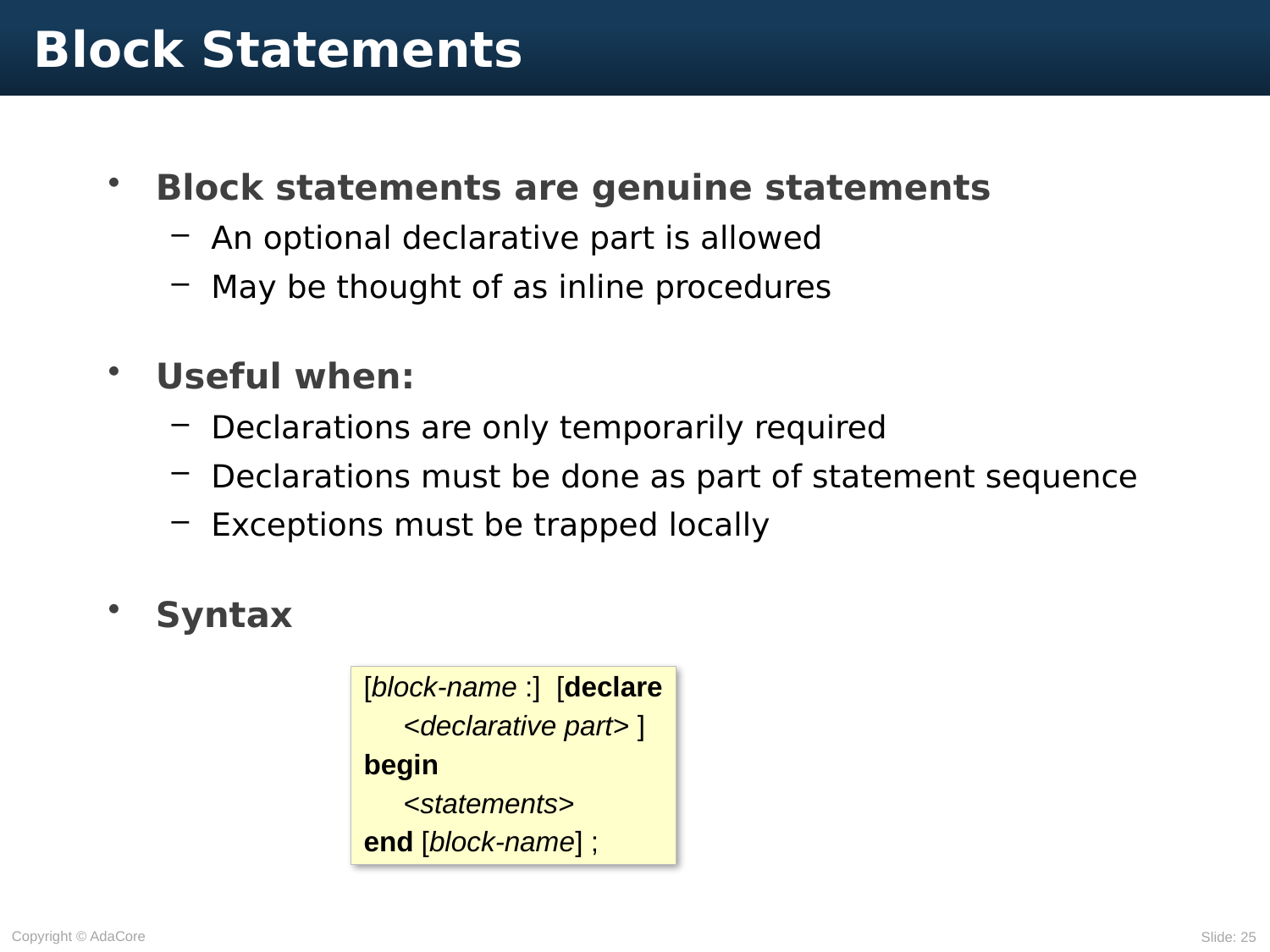

# Block Statements
Block statements are genuine statements
An optional declarative part is allowed
May be thought of as inline procedures
Useful when:
Declarations are only temporarily required
Declarations must be done as part of statement sequence
Exceptions must be trapped locally
Syntax
[block-name :]  [declare
	<declarative part> ]
begin
	<statements>
end [block-name] ;